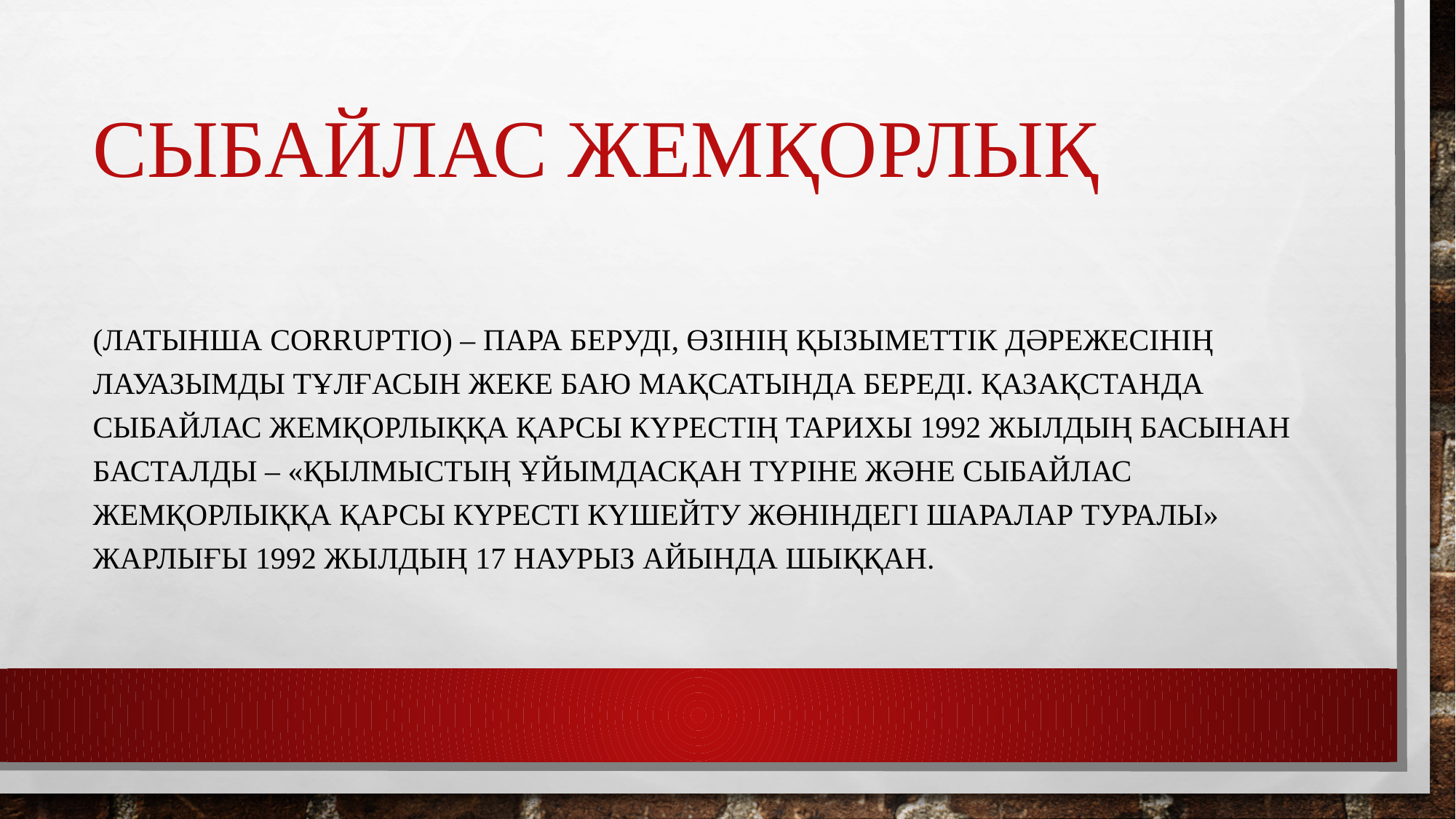

# Сыбайлас жемқорлық
(латынша corruptio) – пара беруді, өзінің қызыметтік дәрежесінің лауазымды тұлғасын жеке баю мақсатында береді. Қазақстанда сыбайлас жемқорлыққа қарсы күрестің тарихы 1992 жылдың басынан басталды – «Қылмыстың ұйымдасқан түріне және сыбайлас жемқорлыққа қарсы күресті күшейту жөніндегі шаралар туралы» жарлығы 1992 жылдың 17 наурыз айында шыққан.